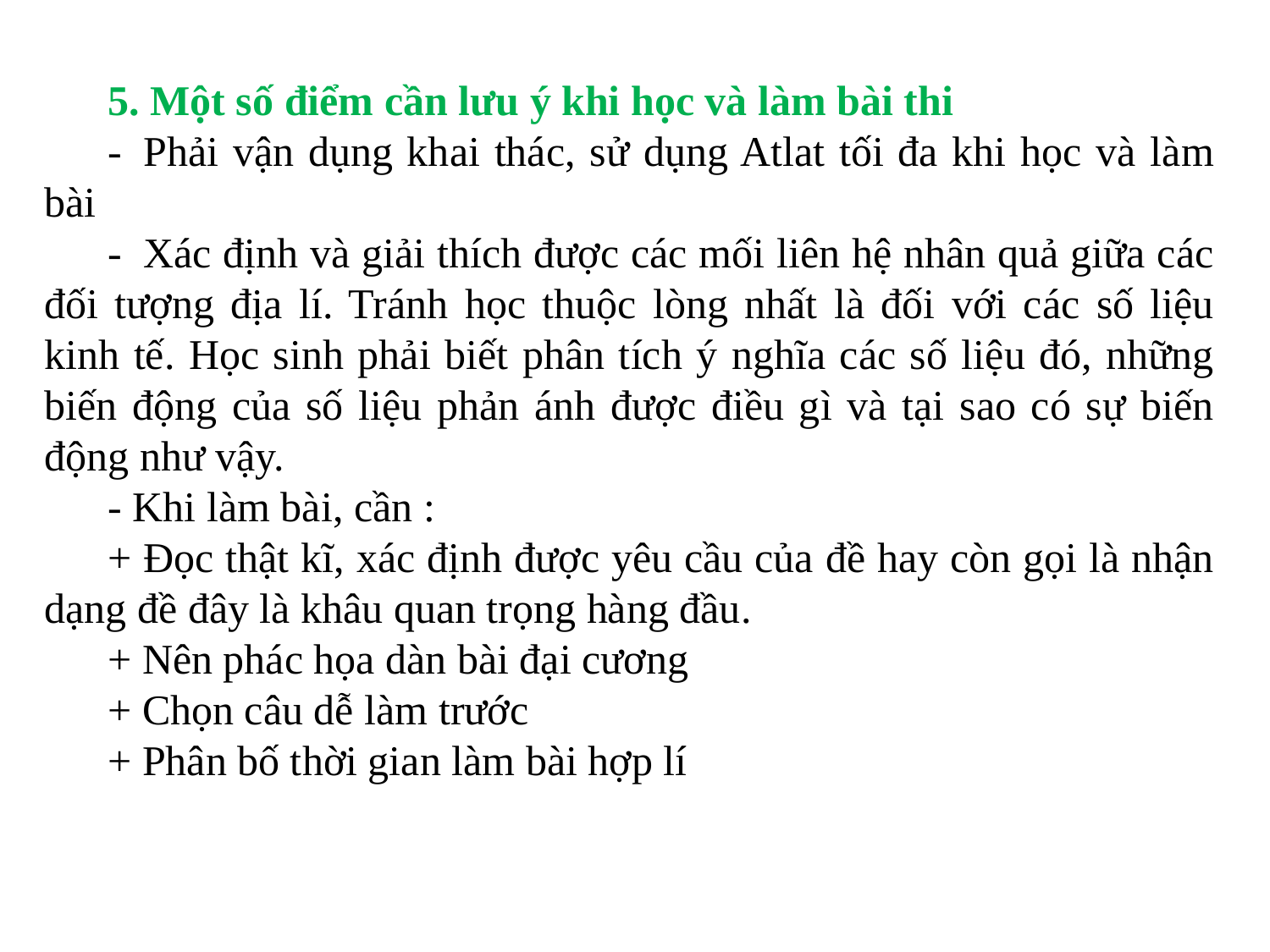

5. Một số điểm cần lưu ý khi học và làm bài thi
-  Phải vận dụng khai thác, sử dụng Atlat tối đa khi học và làm bài
-  Xác định và giải thích được các mối liên hệ nhân quả giữa các đối tượng địa lí. Tránh học thuộc lòng nhất là đối với các số liệu kinh tế. Học sinh phải biết phân tích ý nghĩa các số liệu đó, những biến động của số liệu phản ánh được điều gì và tại sao có sự biến động như vậy.
- Khi làm bài, cần :
+ Đọc thật kĩ, xác định được yêu cầu của đề hay còn gọi là nhận dạng đề đây là khâu quan trọng hàng đầu.
+ Nên phác họa dàn bài đại cương
+ Chọn câu dễ làm trước
+ Phân bố thời gian làm bài hợp lí